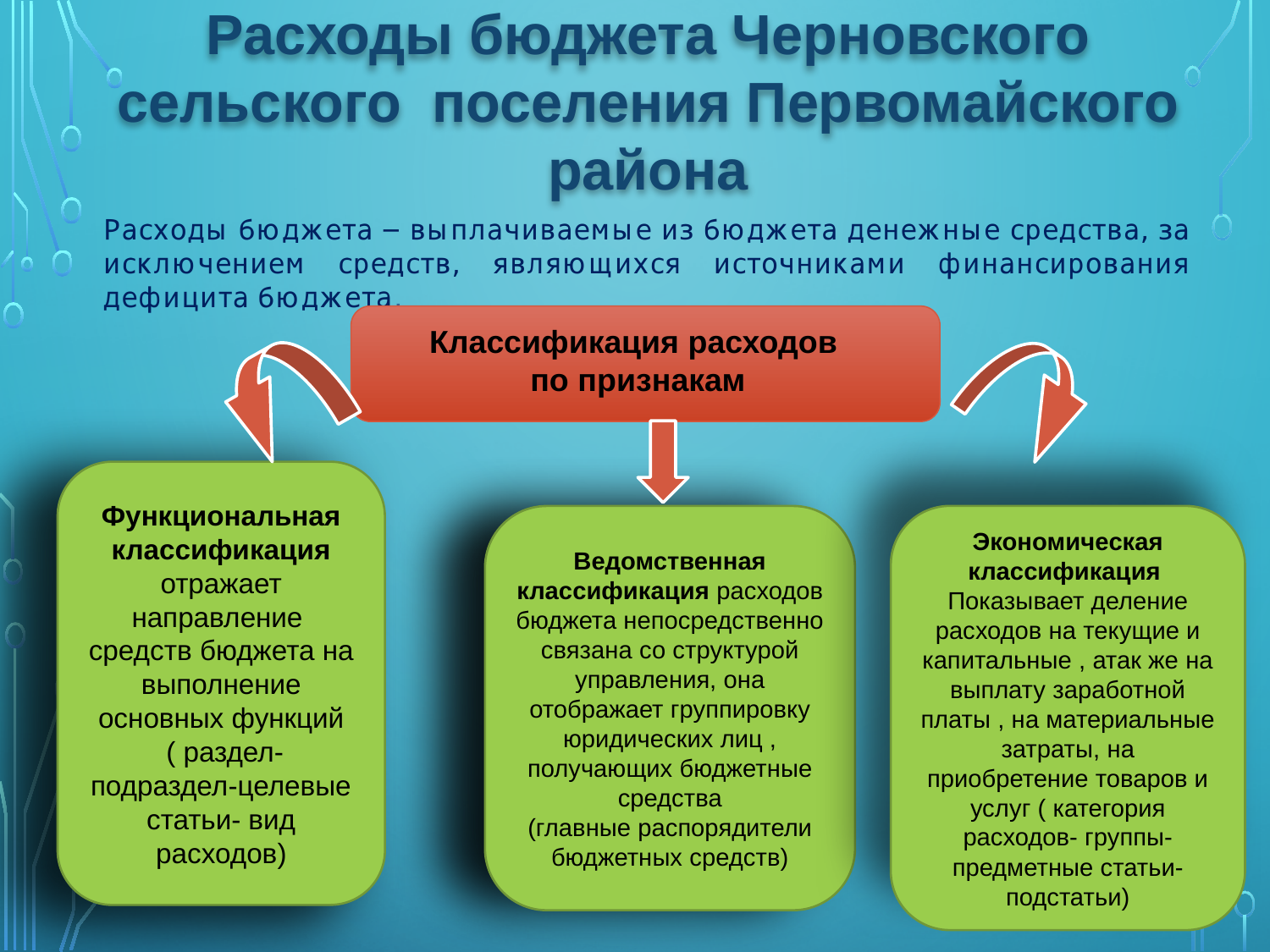

Расходы бюджета Черновского сельского  поселения Первомайского района
Расходы бюджета – выплачиваемые из бюджета денежные средства, за исключением средств, являющихся источниками финансирования дефицита бюджета.

Классификация расходов
по признакам

Функциональная классификация отражает направление  средств бюджета на выполнение основных функций
 ( раздел-подраздел-целевые статьи- вид расходов)
Ведомственная классификация расходов бюджета непосредственно связана со структурой управления, она отображает группировку юридических лиц , получающих бюджетные средства
(главные распорядители бюджетных средств)
Экономическая классификация
Показывает деление расходов на текущие и капитальные , атак же на выплату заработной платы , на материальные затраты, на приобретение товаров и услуг ( категория расходов- группы-предметные статьи- подстатьи)